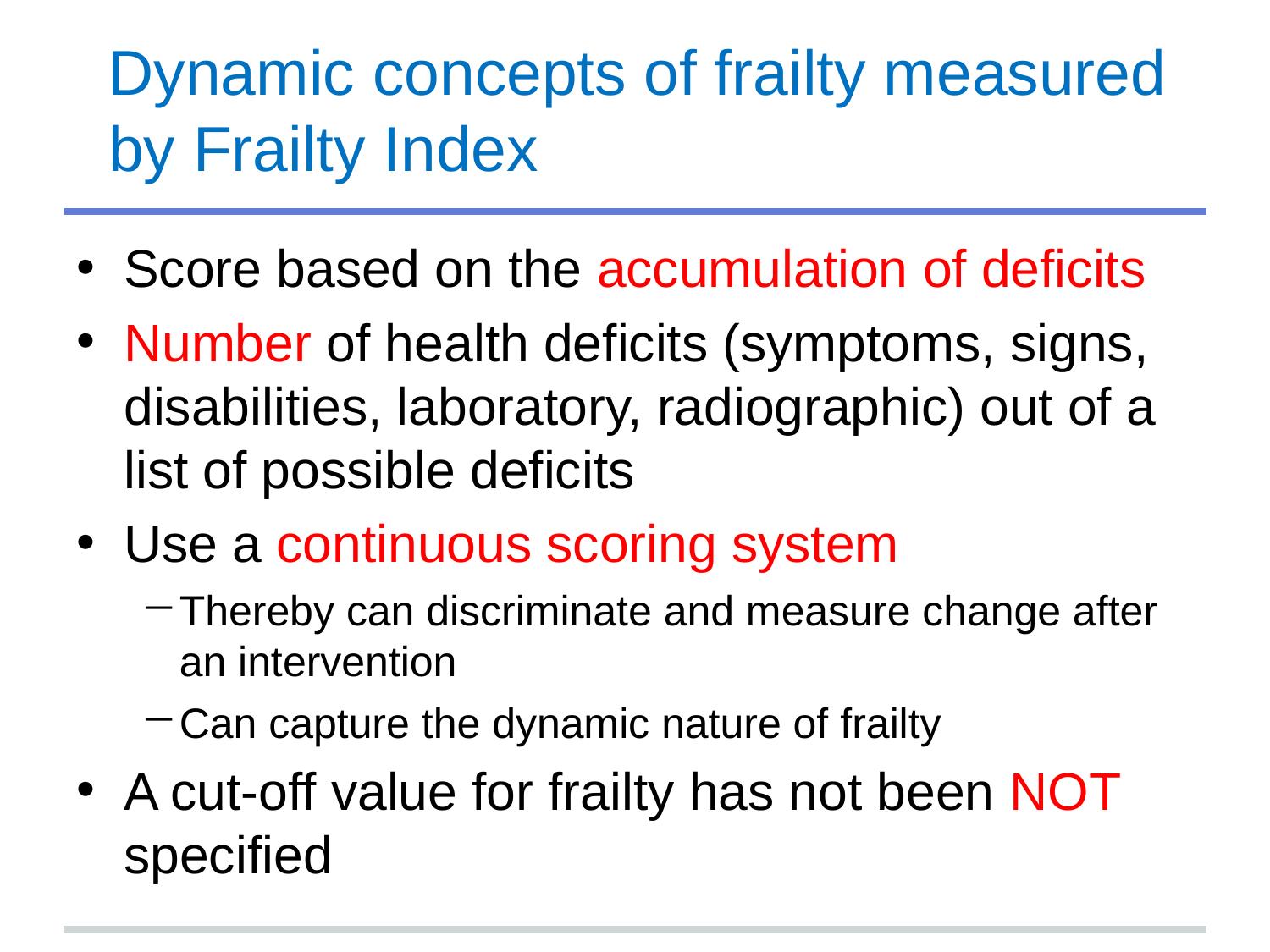

# Dynamic concepts of frailty measured by Frailty Index
Score based on the accumulation of deficits
Number of health deficits (symptoms, signs, disabilities, laboratory, radiographic) out of a list of possible deficits
Use a continuous scoring system
Thereby can discriminate and measure change after an intervention
Can capture the dynamic nature of frailty
A cut-off value for frailty has not been NOT specified